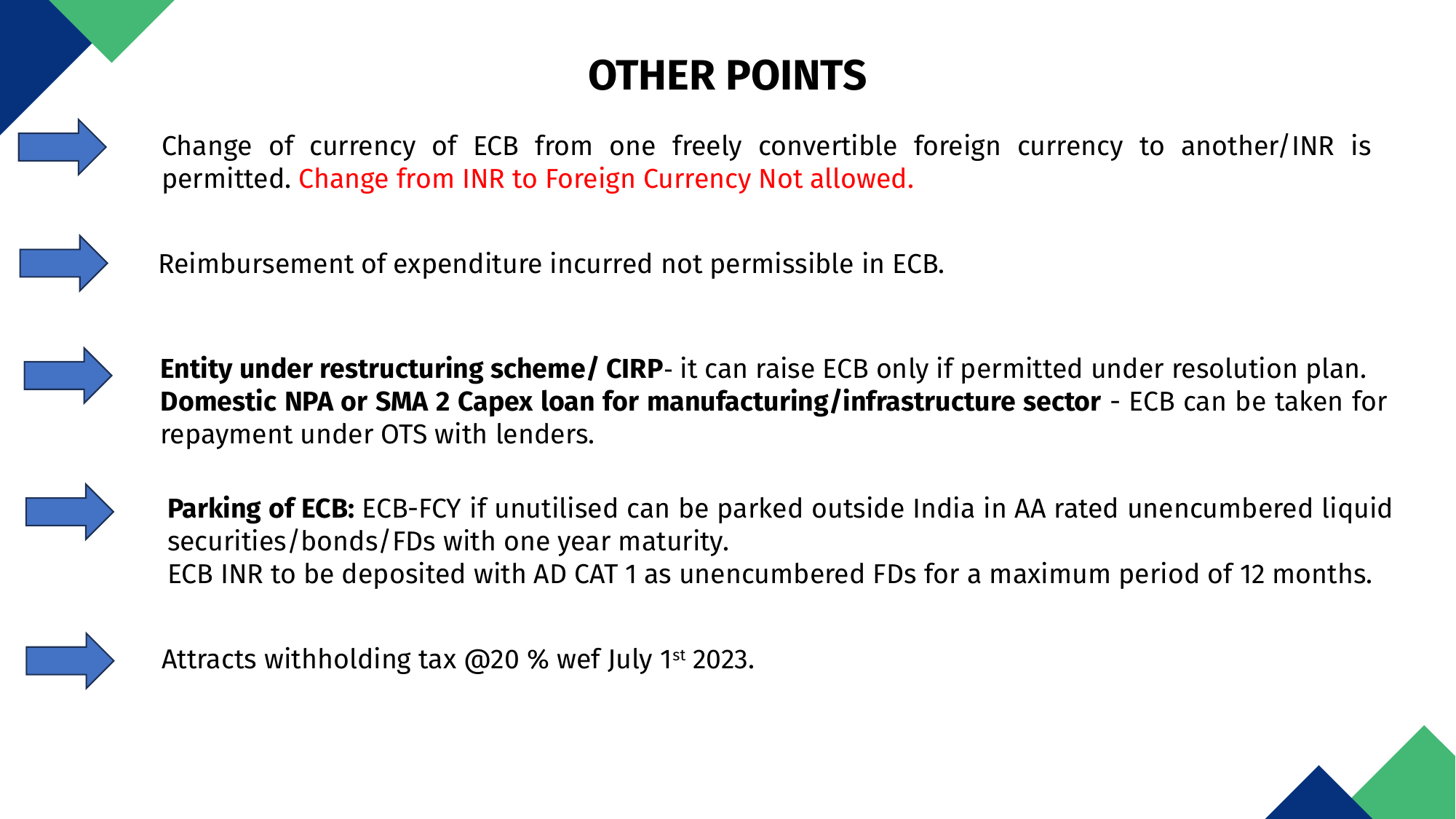

OTHER POINTS

Change of currency of ECB from one freely convertible foreign currency to another/INR is permitted. Change from INR to Foreign Currency Not allowed.

Reimbursement of expenditure incurred not permissible in ECB.
Entity under restructuring scheme/ CIRP‐ it can raise ECB only if permitted under resolution plan.
Domestic NPA or SMA 2 Capex loan for manufacturing/infrastructure sector - ECB can be taken for repayment under OTS with lenders.

Parking of ECB: ECB-FCY if unutilised can be parked outside India in AA rated unencumbered liquid securities/bonds/FDs with one year maturity.
ECB INR to be deposited with AD CAT 1 as unencumbered FDs for a maximum period of 12 months.

Attracts withholding tax @20 % wef July 1st 2023.